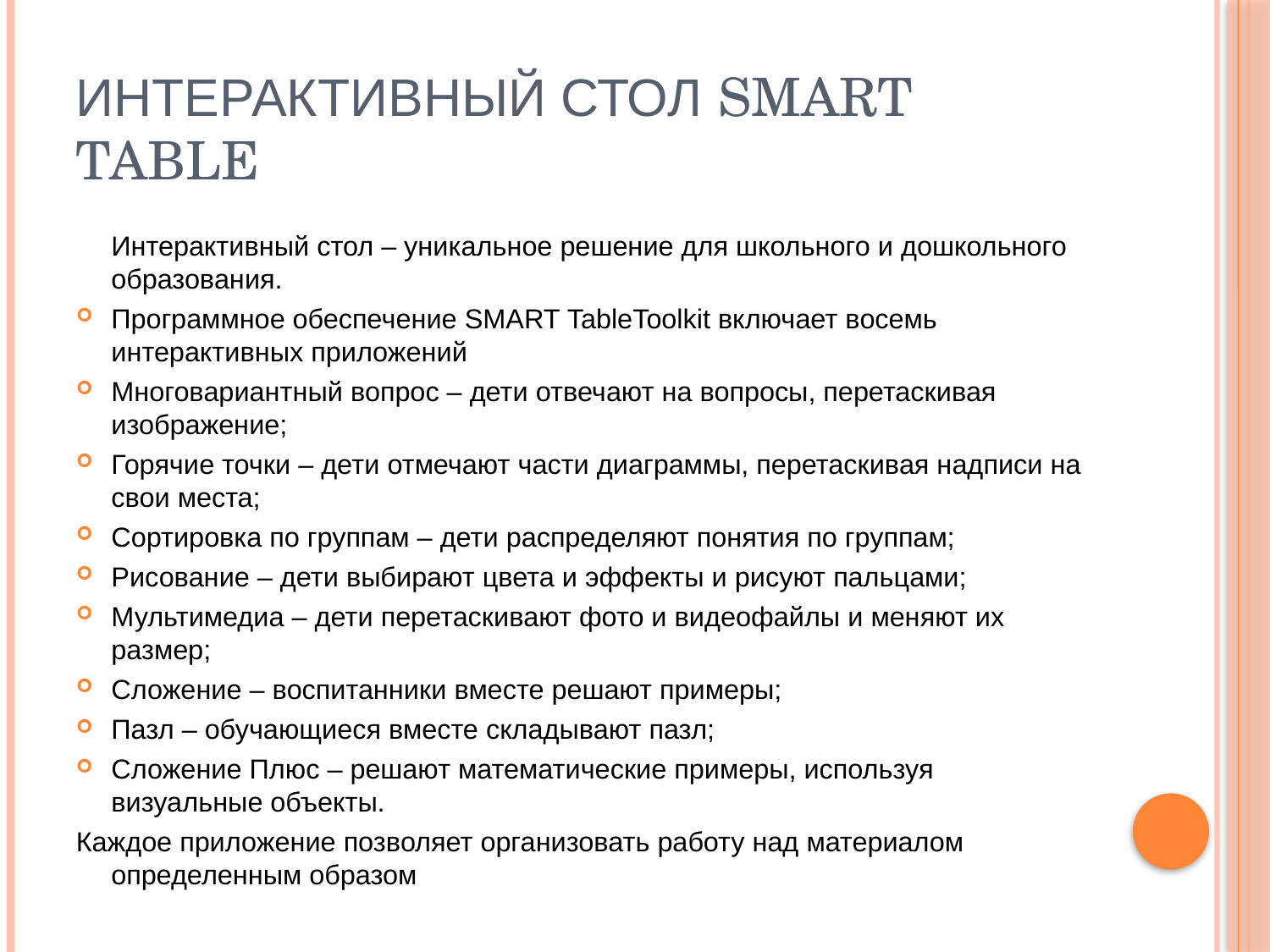

# Интерактивный стол Smart Table
	Интерактивный стол – уникальное решение для школьного и дошкольного образования.
Программное обеспечение SMART TableToolkit включает восемь интерактивных приложений
Многовариантный вопрос – дети отвечают на вопросы, перетаскивая изображение;
Горячие точки – дети отмечают части диаграммы, перетаскивая надписи на свои места;
Сортировка по группам – дети распределяют понятия по группам;
Рисование – дети выбирают цвета и эффекты и рисуют пальцами;
Мультимедиа – дети перетаскивают фото и видеофайлы и меняют их размер;
Сложение – воспитанники вместе решают примеры;
Пазл – обучающиеся вместе складывают пазл;
Сложение Плюс – решают математические примеры, используя визуальные объекты.
Каждое приложение позволяет организовать работу над материалом определенным образом